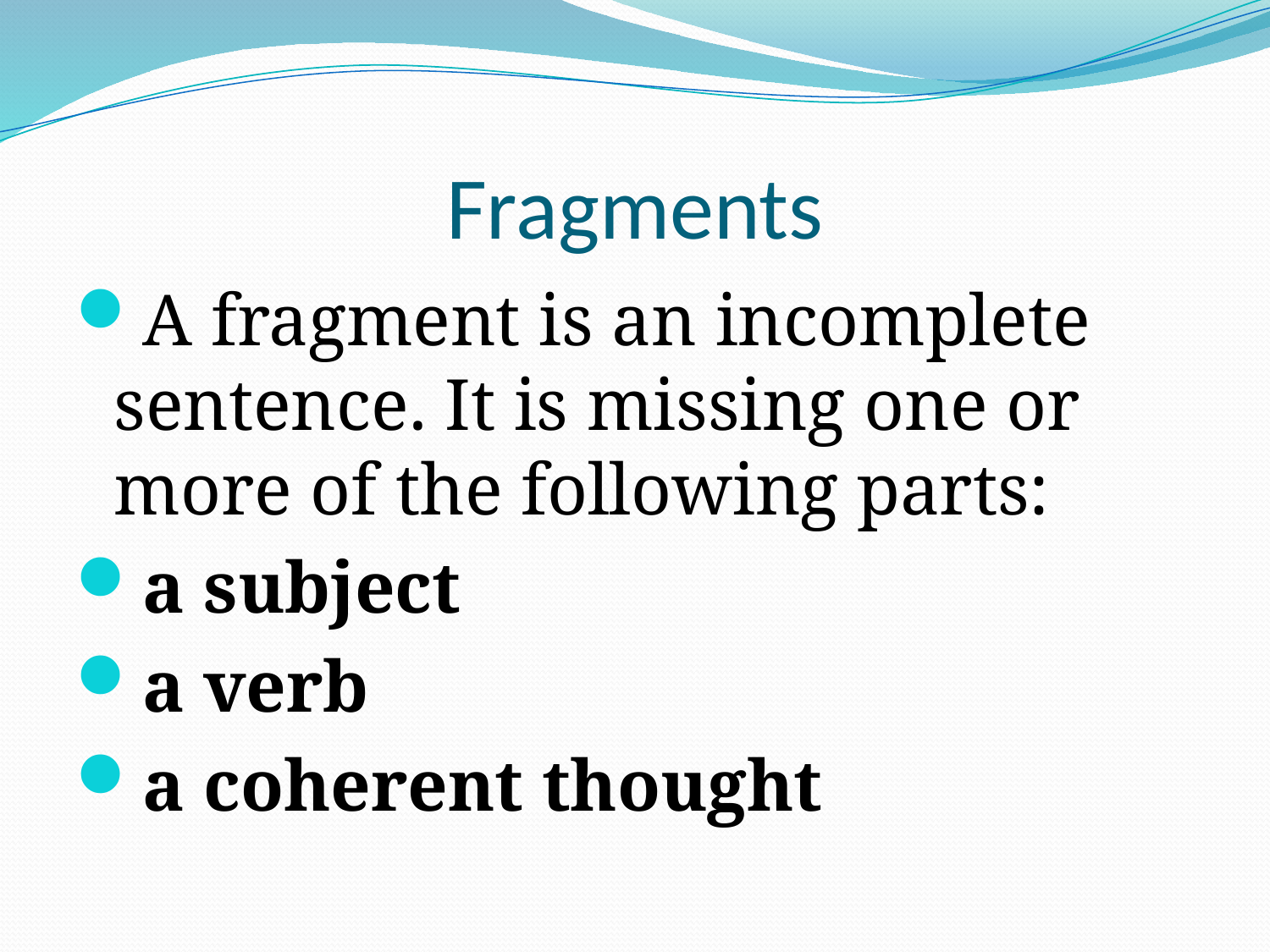

# Fragments
A fragment is an incomplete sentence. It is missing one or more of the following parts:
a subject
a verb
a coherent thought